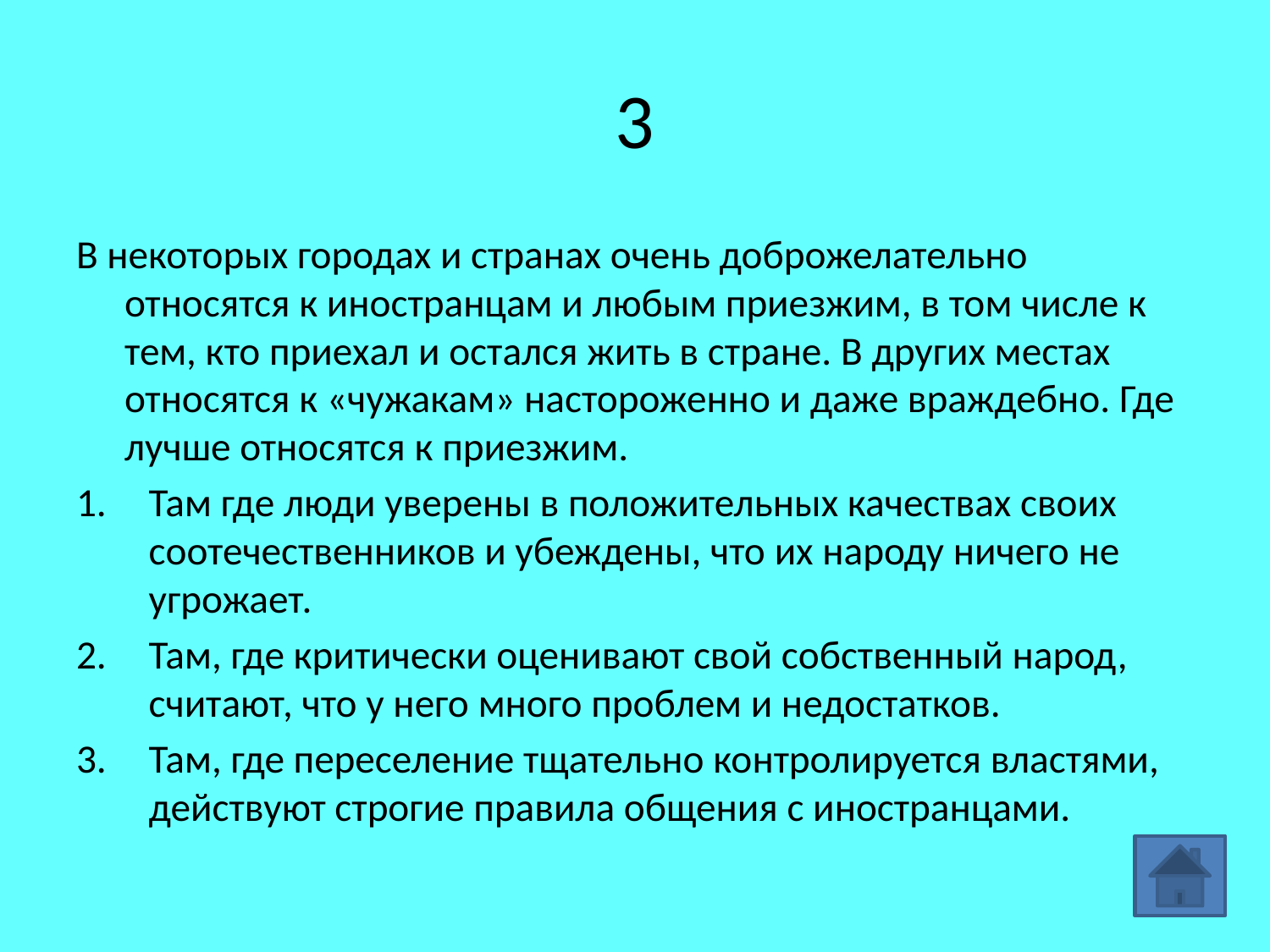

# 3
В некоторых городах и странах очень доброжелательно относятся к иностранцам и любым приезжим, в том числе к тем, кто приехал и остался жить в стране. В других местах относятся к «чужакам» настороженно и даже враждебно. Где лучше относятся к приезжим.
Там где люди уверены в положительных качествах своих соотечественников и убеждены, что их народу ничего не угрожает.
Там, где критически оценивают свой собственный народ, считают, что у него много проблем и недостатков.
Там, где переселение тщательно контролируется властями, действуют строгие правила общения с иностранцами.